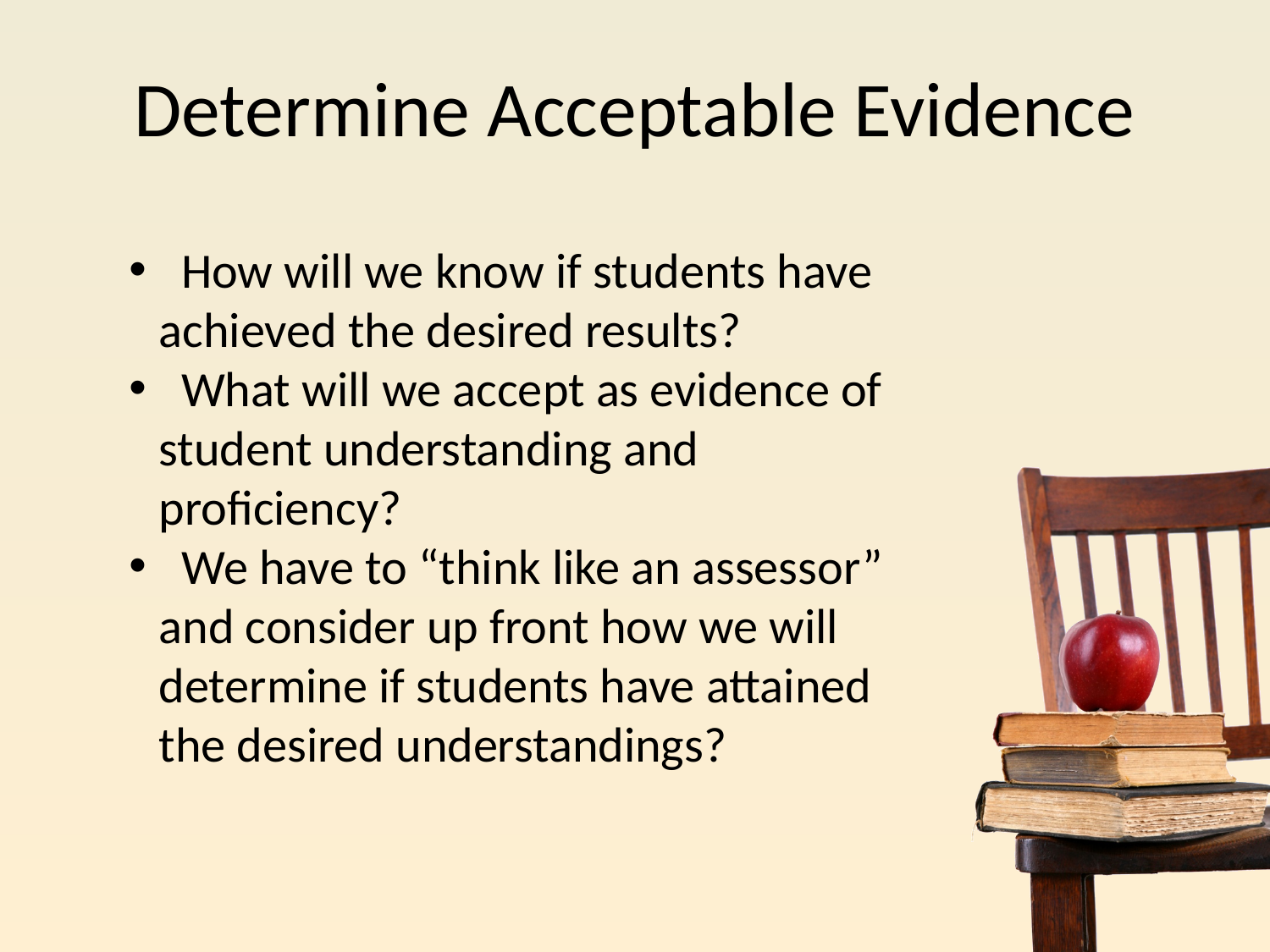

Determine Acceptable Evidence
  How will we know if students have achieved the desired results?
  What will we accept as evidence of student understanding and proficiency?
  We have to “think like an assessor” and consider up front how we will determine if students have attained the desired understandings?